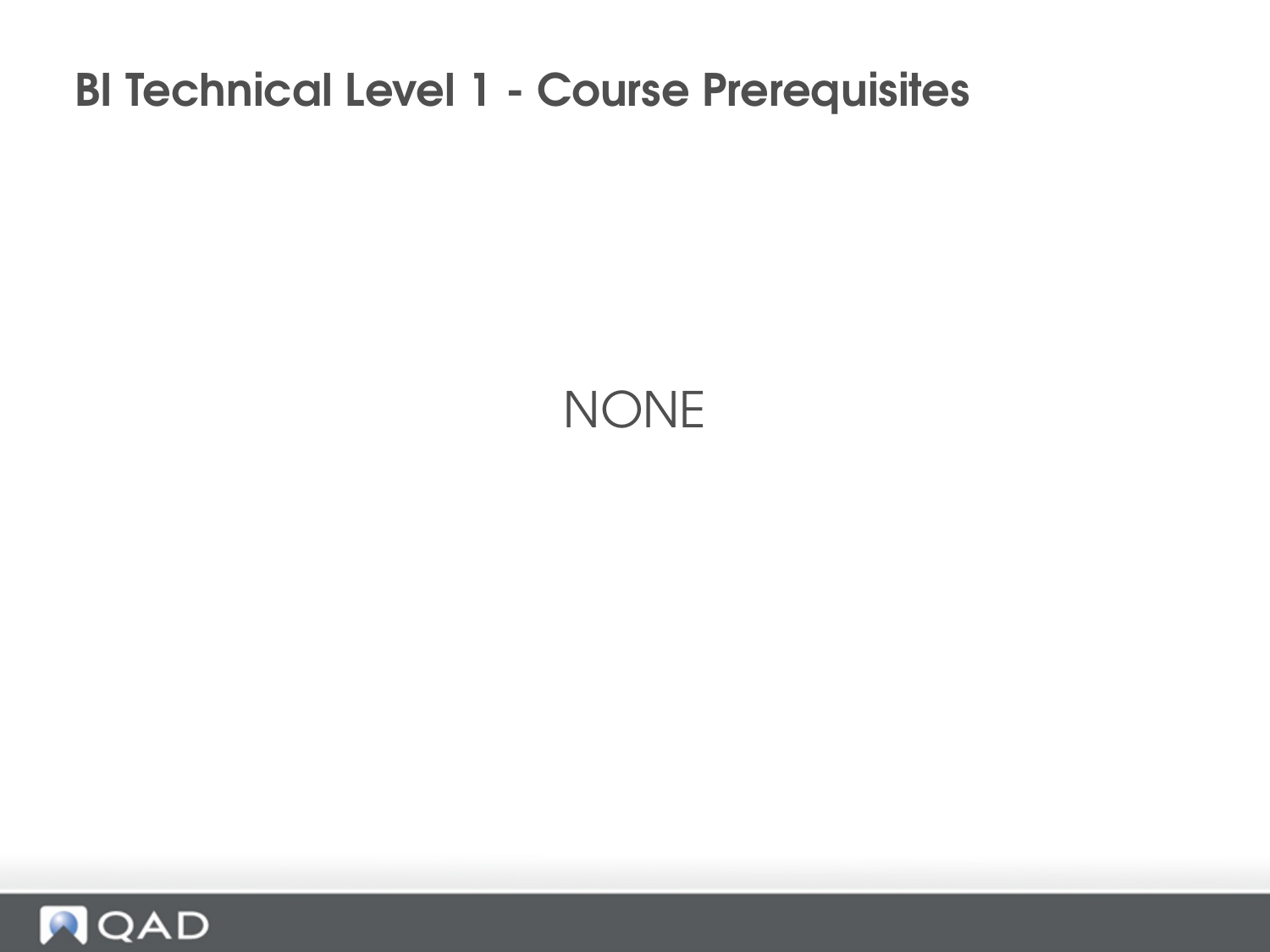

# BI Technical Level 1 - Course Prerequisites
NONE